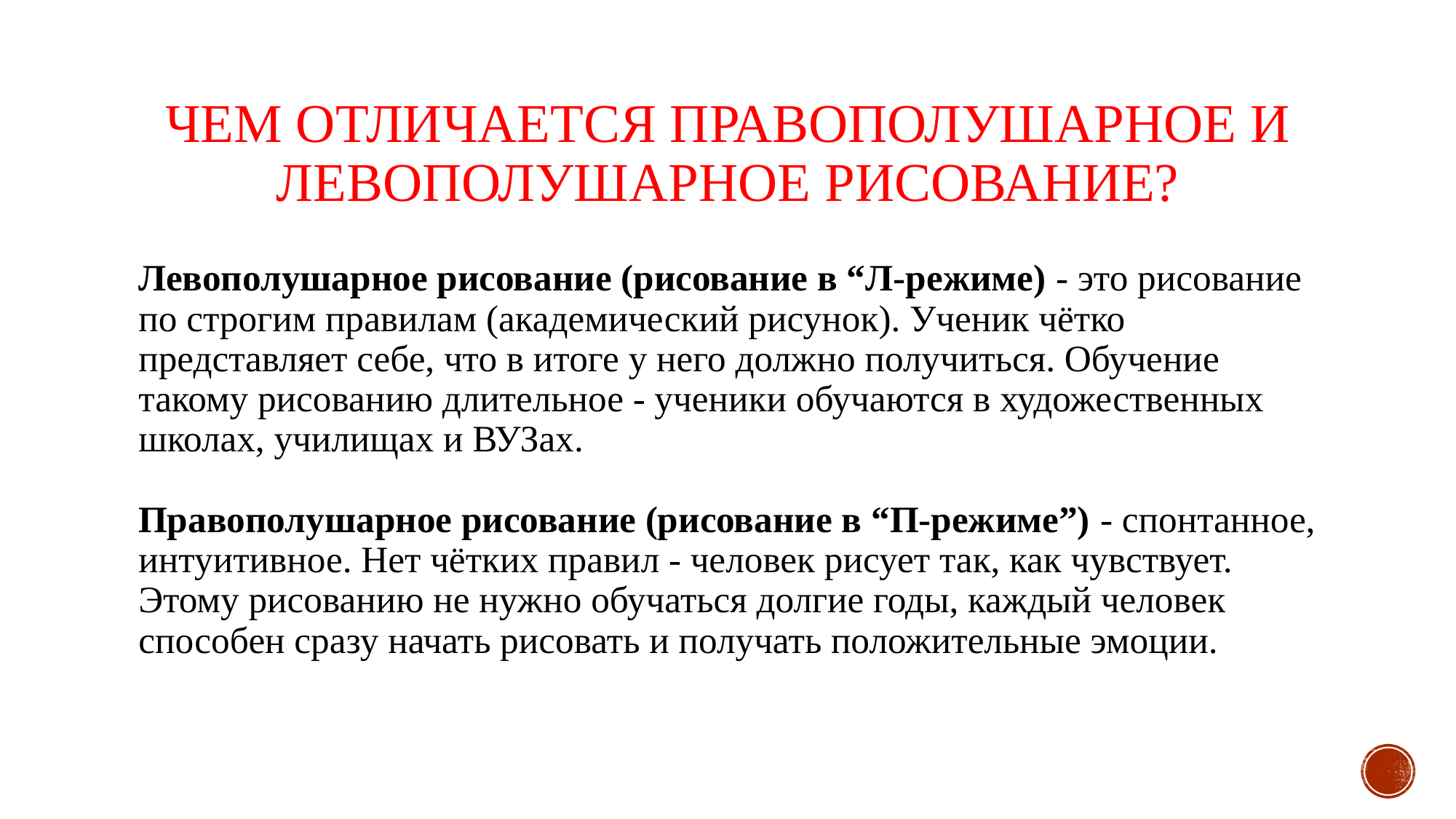

# Чем отличается правополушарное и левополушарное рисование?
Левополушарное рисование (рисование в “Л-режиме) - это рисование по строгим правилам (академический рисунок). Ученик чётко представляет себе, что в итоге у него должно получиться. Обучение такому рисованию длительное - ученики обучаются в художественных школах, училищах и ВУЗах.
Правополушарное рисование (рисование в “П-режиме”) - спонтанное, интуитивное. Нет чётких правил - человек рисует так, как чувствует. Этому рисованию не нужно обучаться долгие годы, каждый человек способен сразу начать рисовать и получать положительные эмоции.